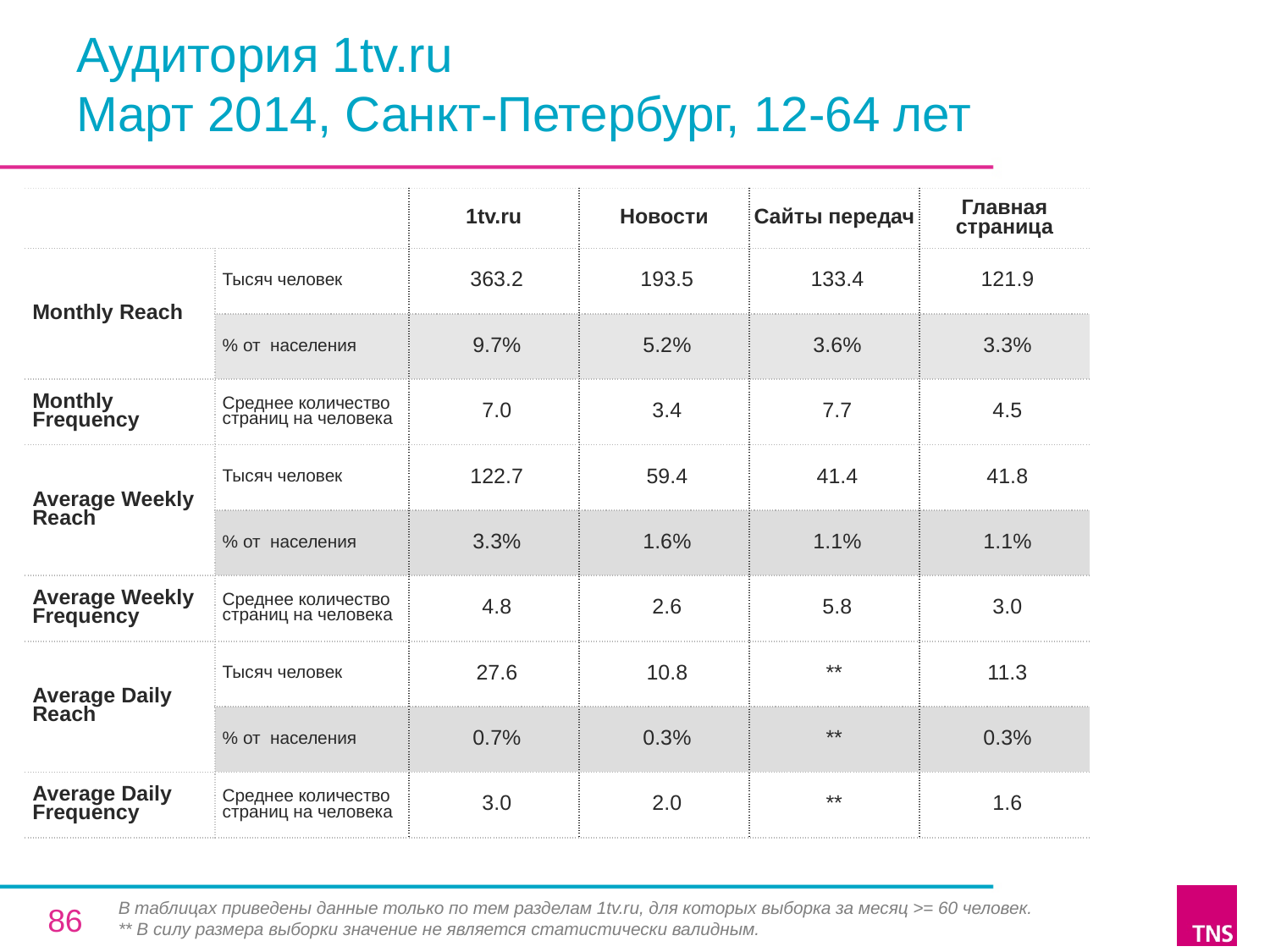

# Аудитория 1tv.ru Март 2014, Санкт-Петербург, 12-64 лет
|  |  | 1tv.ru | Новости | Сайты передач | Главная страница |
| --- | --- | --- | --- | --- | --- |
| Monthly Reach | Тысяч человек | 363.2 | 193.5 | 133.4 | 121.9 |
|  | % от населения | 9.7% | 5.2% | 3.6% | 3.3% |
| Monthly Frequency | Среднее количество страниц на человека | 7.0 | 3.4 | 7.7 | 4.5 |
| Average Weekly Reach | Тысяч человек | 122.7 | 59.4 | 41.4 | 41.8 |
|  | % от населения | 3.3% | 1.6% | 1.1% | 1.1% |
| Average Weekly Frequency | Среднее количество страниц на человека | 4.8 | 2.6 | 5.8 | 3.0 |
| Average Daily Reach | Тысяч человек | 27.6 | 10.8 | \*\* | 11.3 |
|  | % от населения | 0.7% | 0.3% | \*\* | 0.3% |
| Average Daily Frequency | Среднее количество страниц на человека | 3.0 | 2.0 | \*\* | 1.6 |
В таблицах приведены данные только по тем разделам 1tv.ru, для которых выборка за месяц >= 60 человек.
** В силу размера выборки значение не является статистически валидным.
86